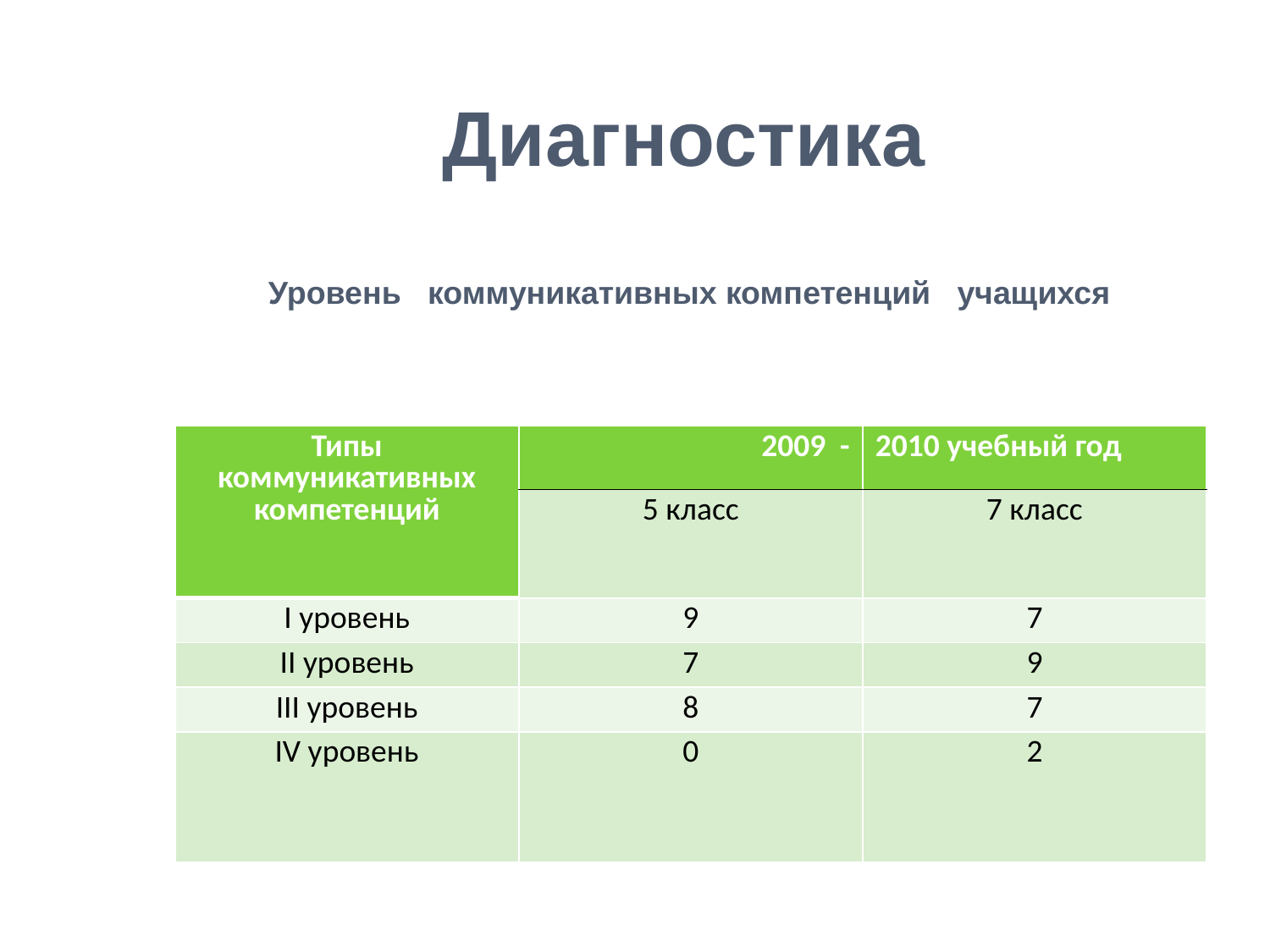

# Диагностика
 Уровень   коммуникативных компетенций   учащихся
| Типы коммуникативных компетенций | 2009 - | 2010 учебный год |
| --- | --- | --- |
|  | 5 класс | 7 класс |
| I уровень | 9 | 7 |
| II уровень | 7 | 9 |
| III уровень | 8 | 7 |
| IV уровень | 0 | 2 |